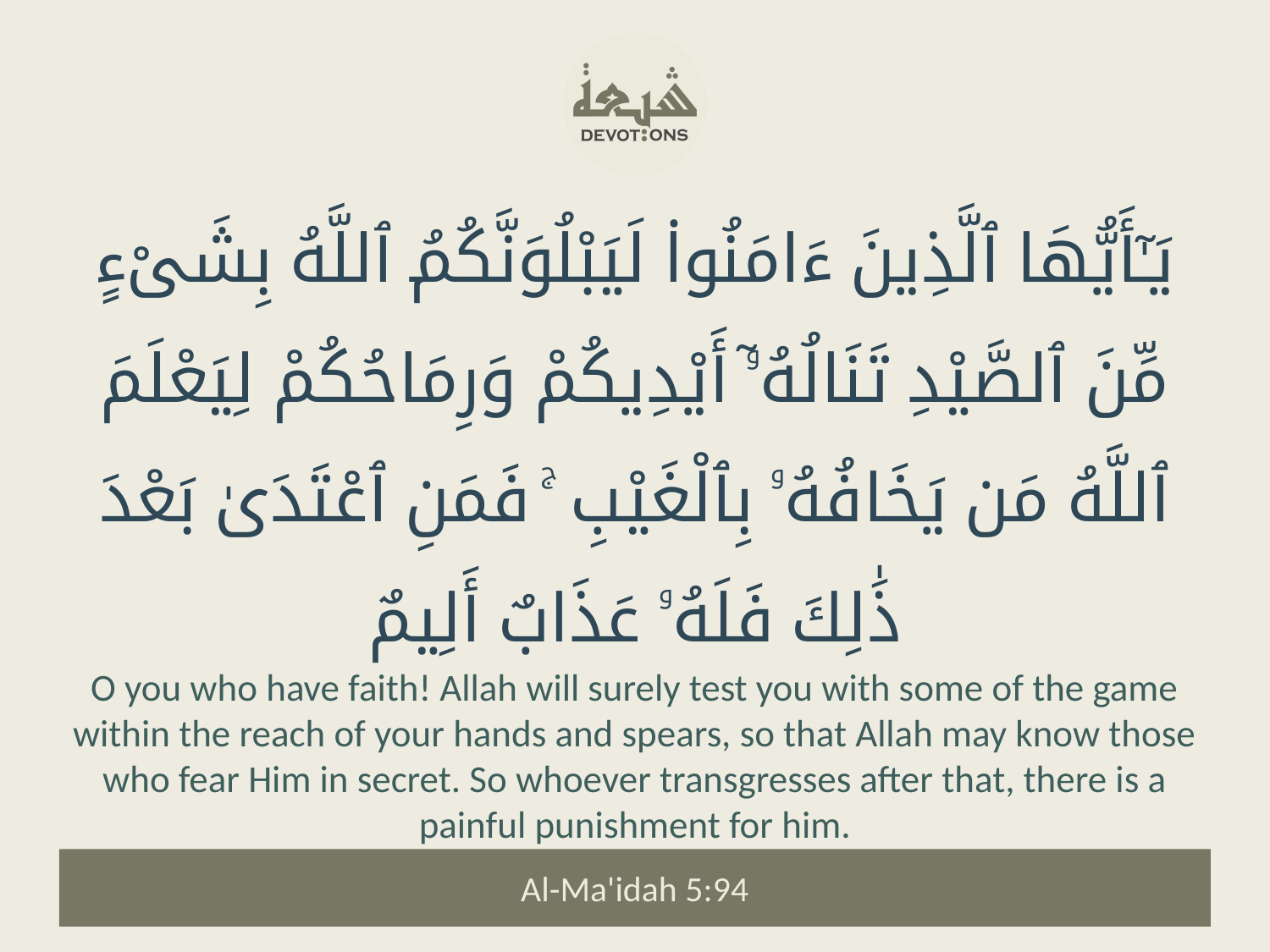

يَـٰٓأَيُّهَا ٱلَّذِينَ ءَامَنُوا۟ لَيَبْلُوَنَّكُمُ ٱللَّهُ بِشَىْءٍ مِّنَ ٱلصَّيْدِ تَنَالُهُۥٓ أَيْدِيكُمْ وَرِمَاحُكُمْ لِيَعْلَمَ ٱللَّهُ مَن يَخَافُهُۥ بِٱلْغَيْبِ ۚ فَمَنِ ٱعْتَدَىٰ بَعْدَ ذَٰلِكَ فَلَهُۥ عَذَابٌ أَلِيمٌ
O you who have faith! Allah will surely test you with some of the game within the reach of your hands and spears, so that Allah may know those who fear Him in secret. So whoever transgresses after that, there is a painful punishment for him.
Al-Ma'idah 5:94